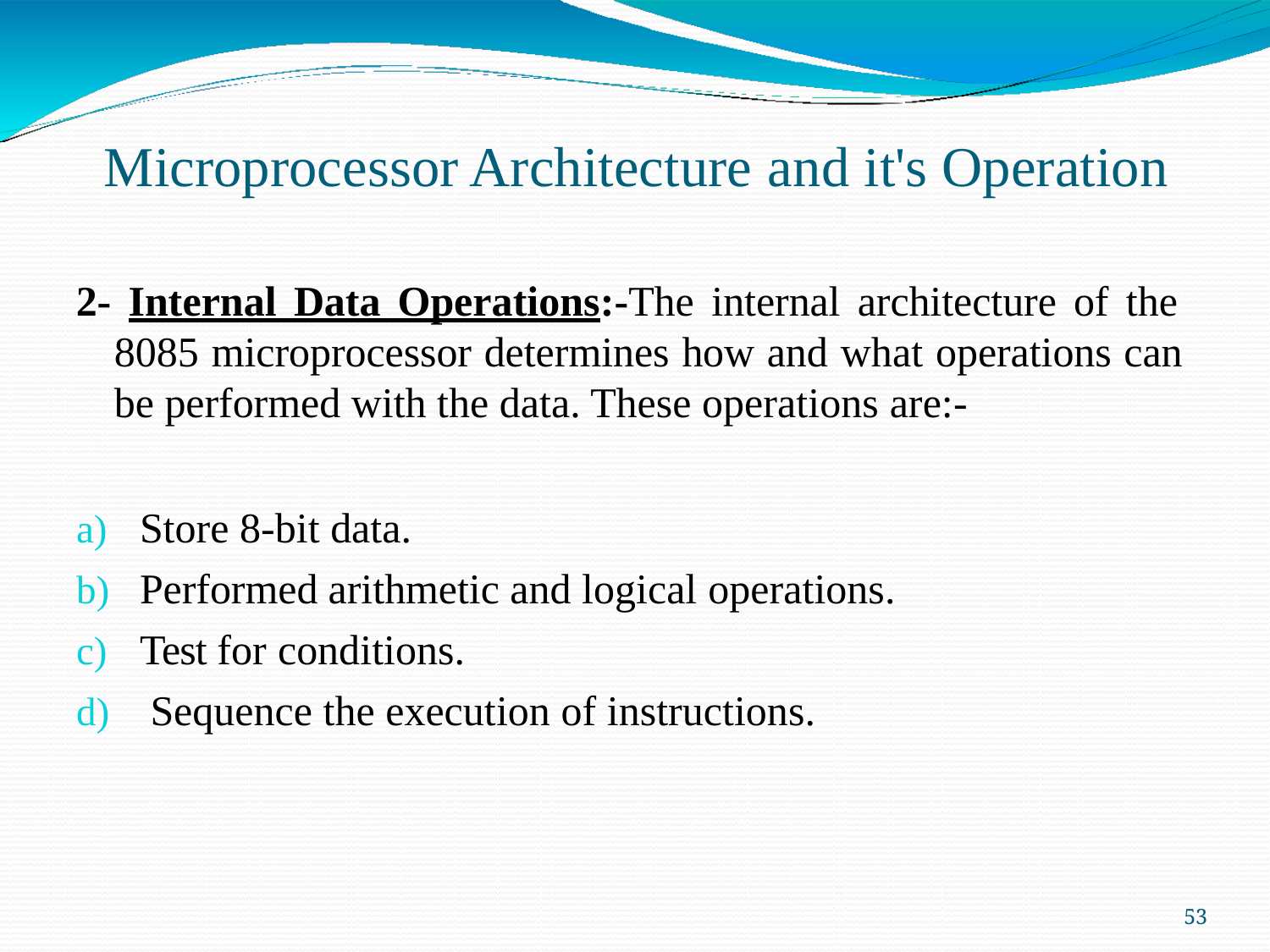

# Microprocessor Architecture and it's Operation
2- Internal Data Operations:-The internal architecture of the  8085 microprocessor determines how and what operations can  be performed with the data. These operations are:-

Store 8-bit data.
Performed arithmetic and logical operations.
Test for conditions.
Sequence the execution of instructions.
53